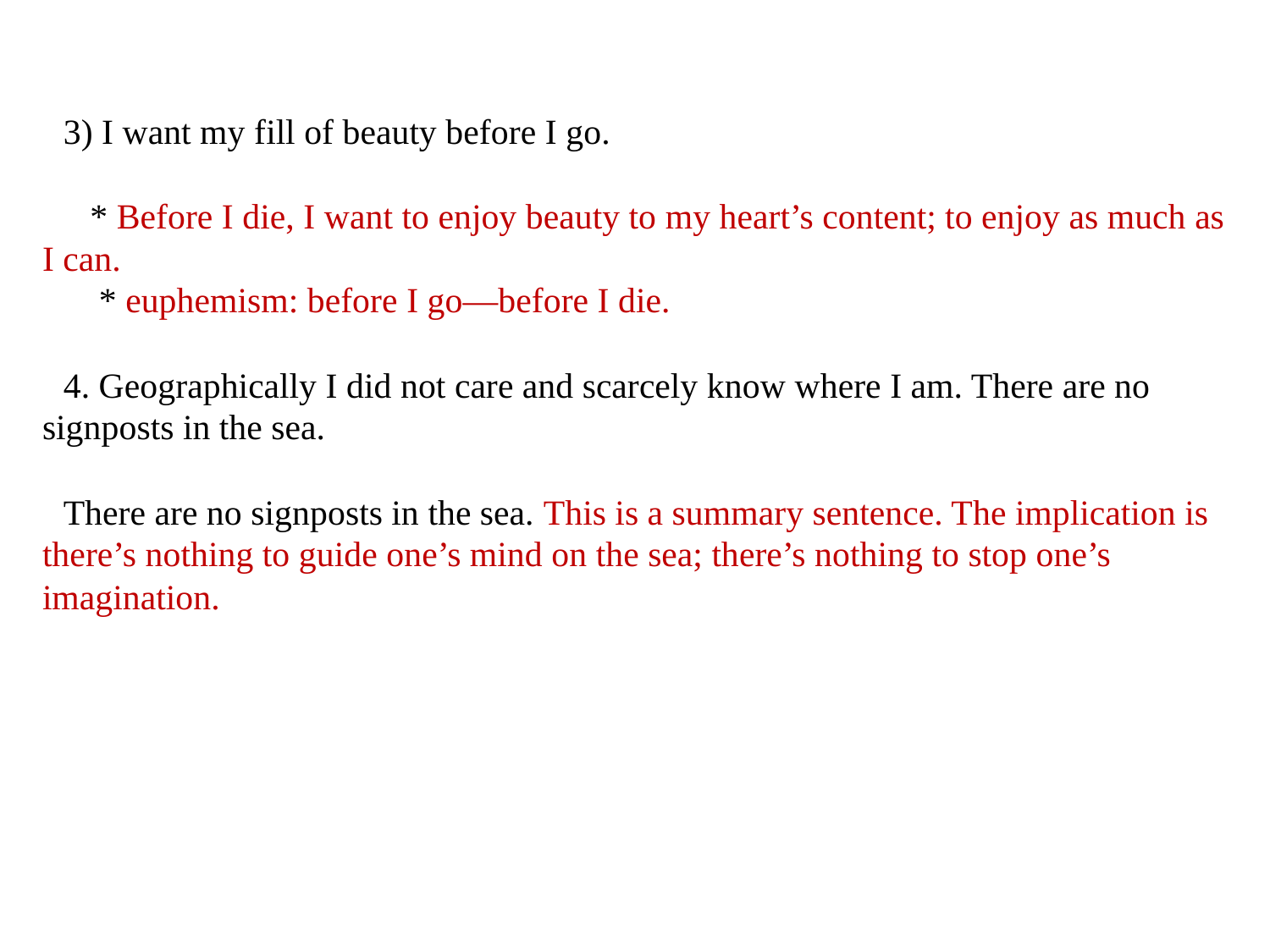

3) I want my fill of beauty before I go.

   * Before I die, I want to enjoy beauty to my heart’s content; to enjoy as much as I can.
    * euphemism: before I go—before I die.

4. Geographically I did not care and scarcely know where I am. There are no signposts in the sea.

There are no signposts in the sea. This is a summary sentence. The implication is there’s nothing to guide one’s mind on the sea; there’s nothing to stop one’s imagination.